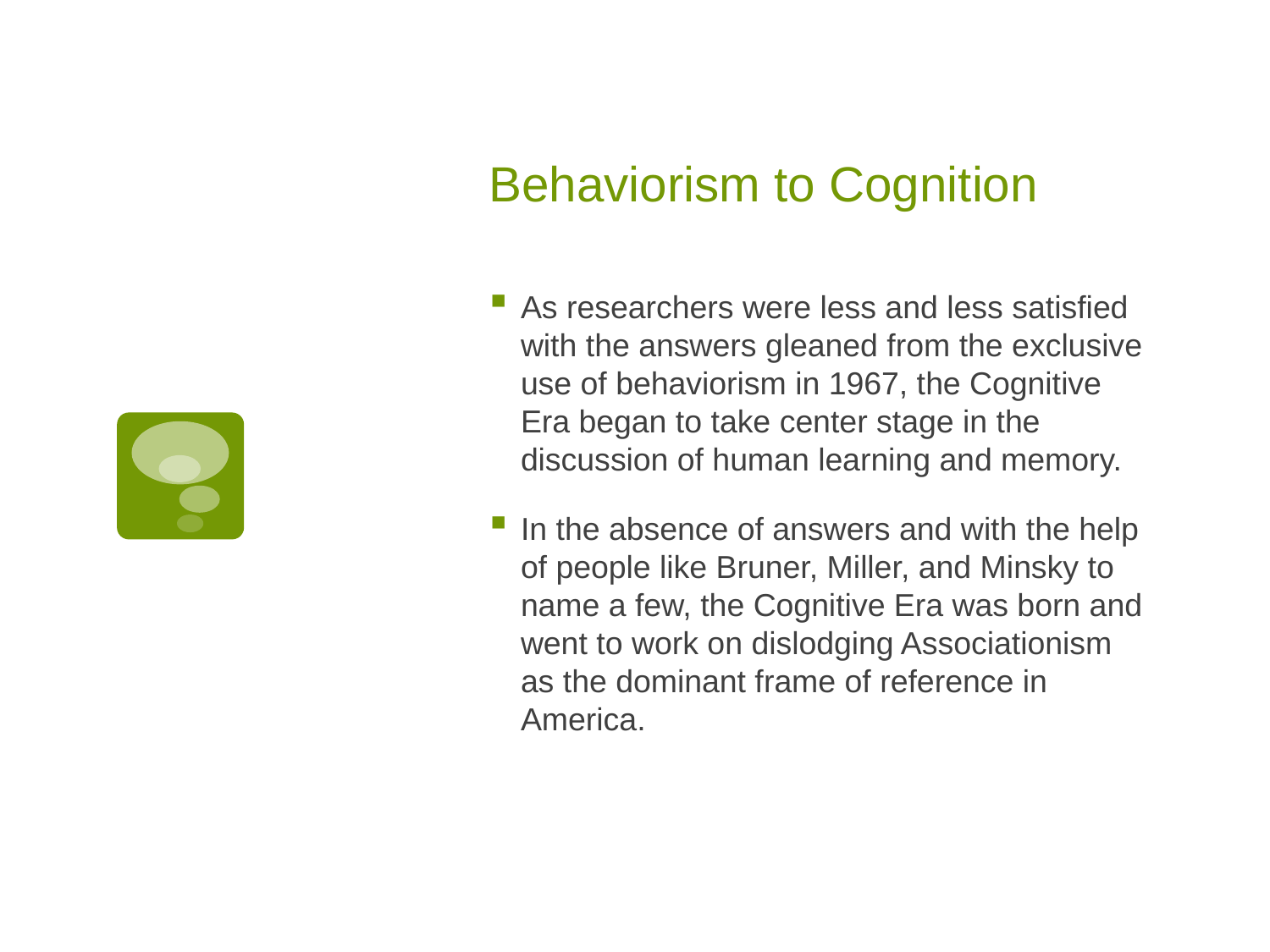

# Behaviorism to Cognition
As researchers were less and less satisfied with the answers gleaned from the exclusive use of behaviorism in 1967, the Cognitive Era began to take center stage in the discussion of human learning and memory.
In the absence of answers and with the help of people like Bruner, Miller, and Minsky to name a few, the Cognitive Era was born and went to work on dislodging Associationism as the dominant frame of reference in America.